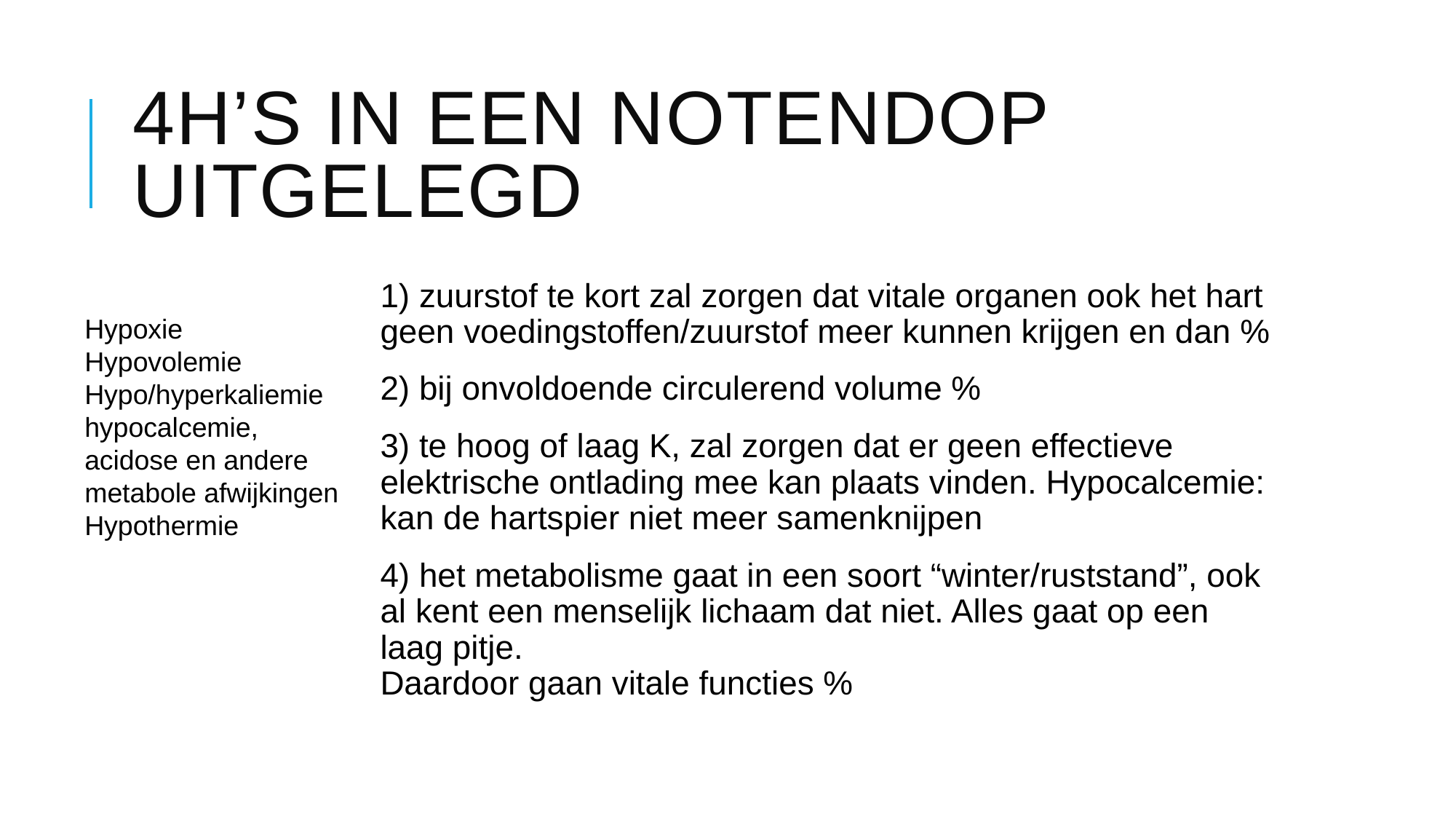

# 4H’s in een notendop uitgelegd
1) zuurstof te kort zal zorgen dat vitale organen ook het hart geen voedingstoffen/zuurstof meer kunnen krijgen en dan %
2) bij onvoldoende circulerend volume %
3) te hoog of laag K, zal zorgen dat er geen effectieve elektrische ontlading mee kan plaats vinden. Hypocalcemie: kan de hartspier niet meer samenknijpen
4) het metabolisme gaat in een soort “winter/ruststand”, ook al kent een menselijk lichaam dat niet. Alles gaat op een laag pitje.
Daardoor gaan vitale functies %
Hypoxie
Hypovolemie
Hypo/hyperkaliemie hypocalcemie, acidose en andere metabole afwijkingen
Hypothermie